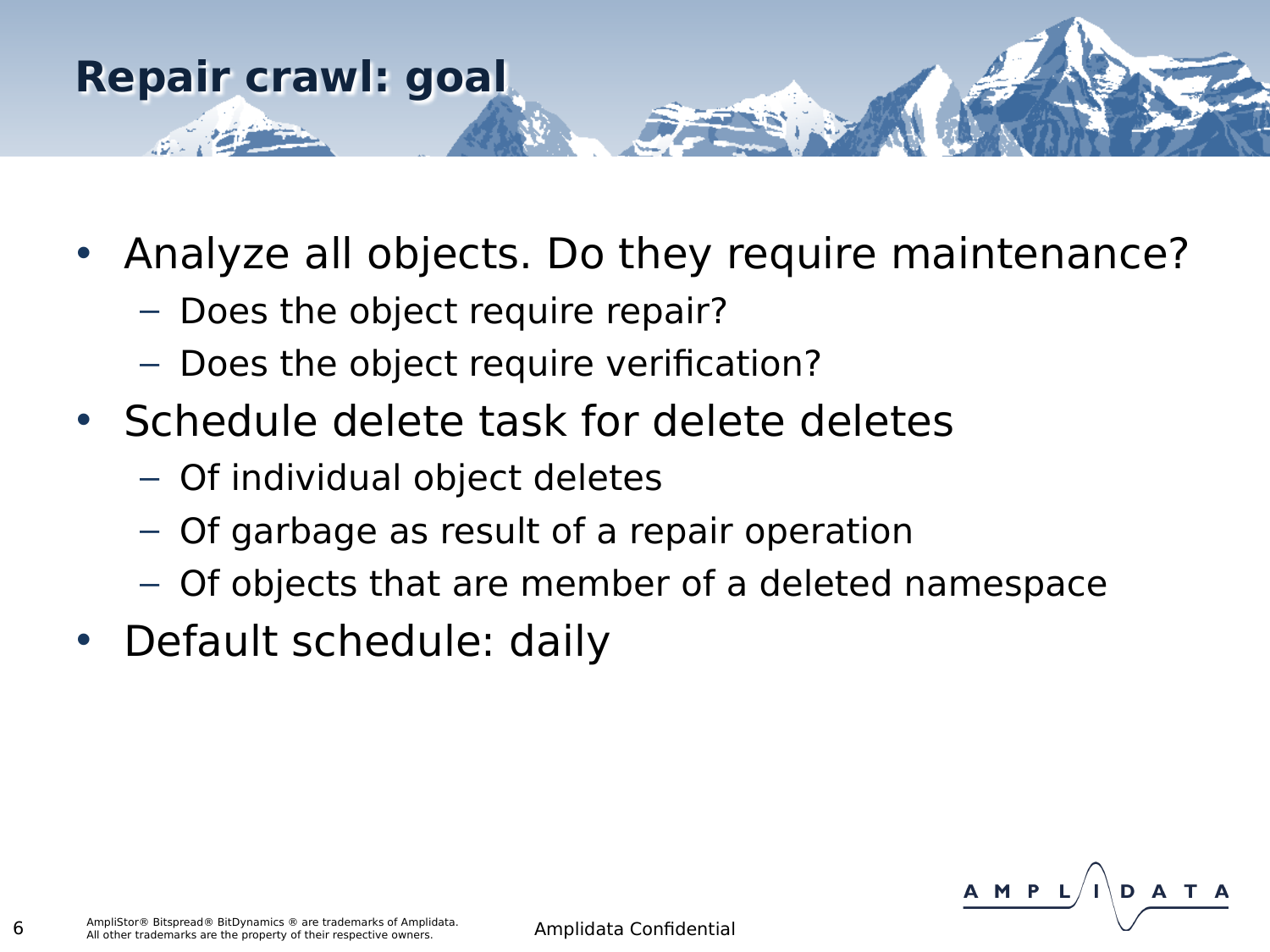

# Repair crawl: goal
Analyze all objects. Do they require maintenance?
Does the object require repair?
Does the object require verification?
Schedule delete task for delete deletes
Of individual object deletes
Of garbage as result of a repair operation
Of objects that are member of a deleted namespace
Default schedule: daily
6
Amplidata Confidential